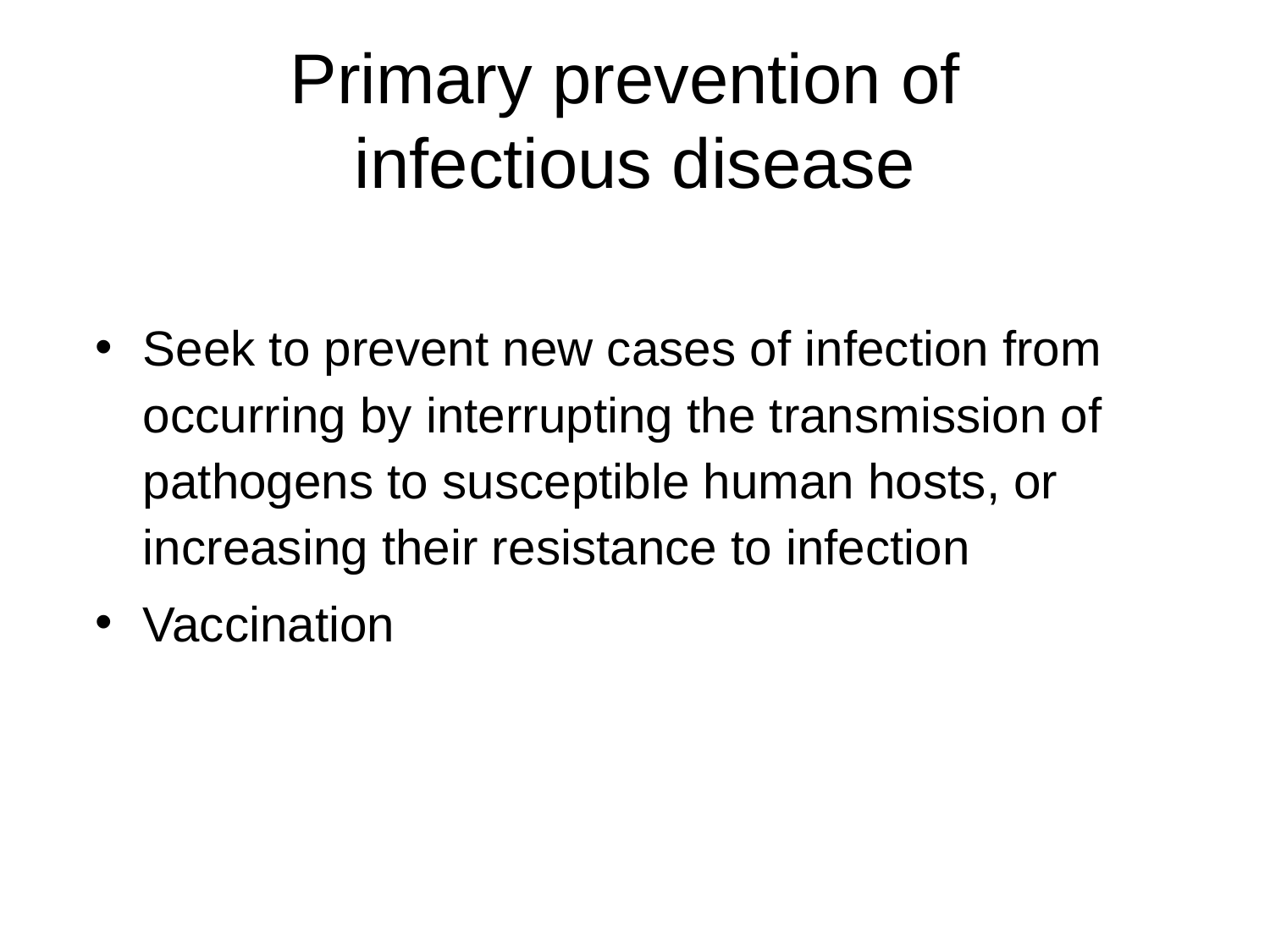

# Primary prevention of infectious disease
Seek to prevent new cases of infection from occurring by interrupting the transmission of pathogens to susceptible human hosts, or increasing their resistance to infection
Vaccination